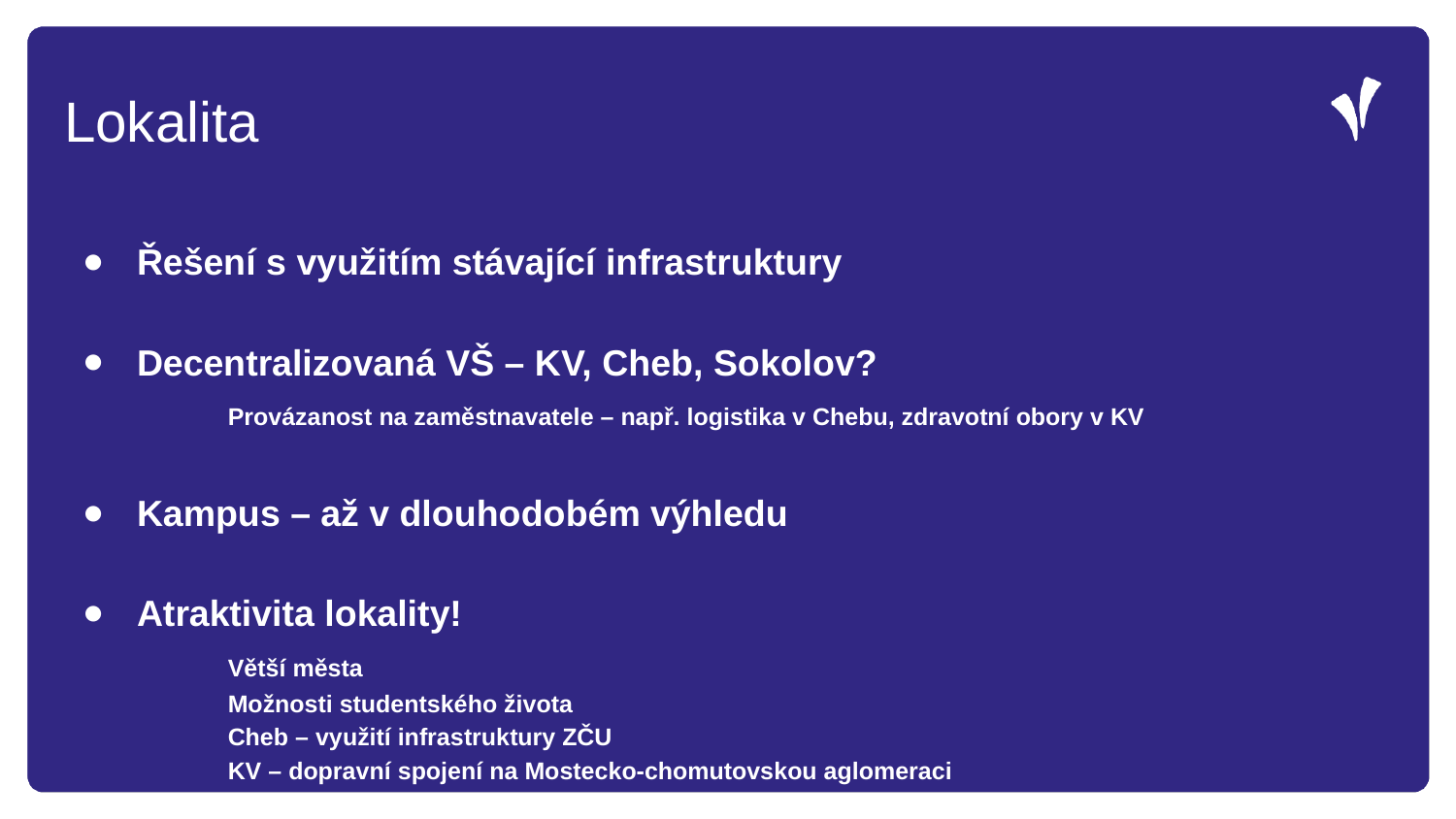

Lokalita
Řešení s využitím stávající infrastruktury

Decentralizovaná VŠ – KV, Cheb, Sokolov?
	Provázanost na zaměstnavatele – např. logistika v Chebu, zdravotní obory v KV

Kampus – až v dlouhodobém výhledu

Atraktivita lokality!
	Větší města
	Možnosti studentského života
	Cheb – využití infrastruktury ZČU
	KV – dopravní spojení na Mostecko-chomutovskou aglomeraci